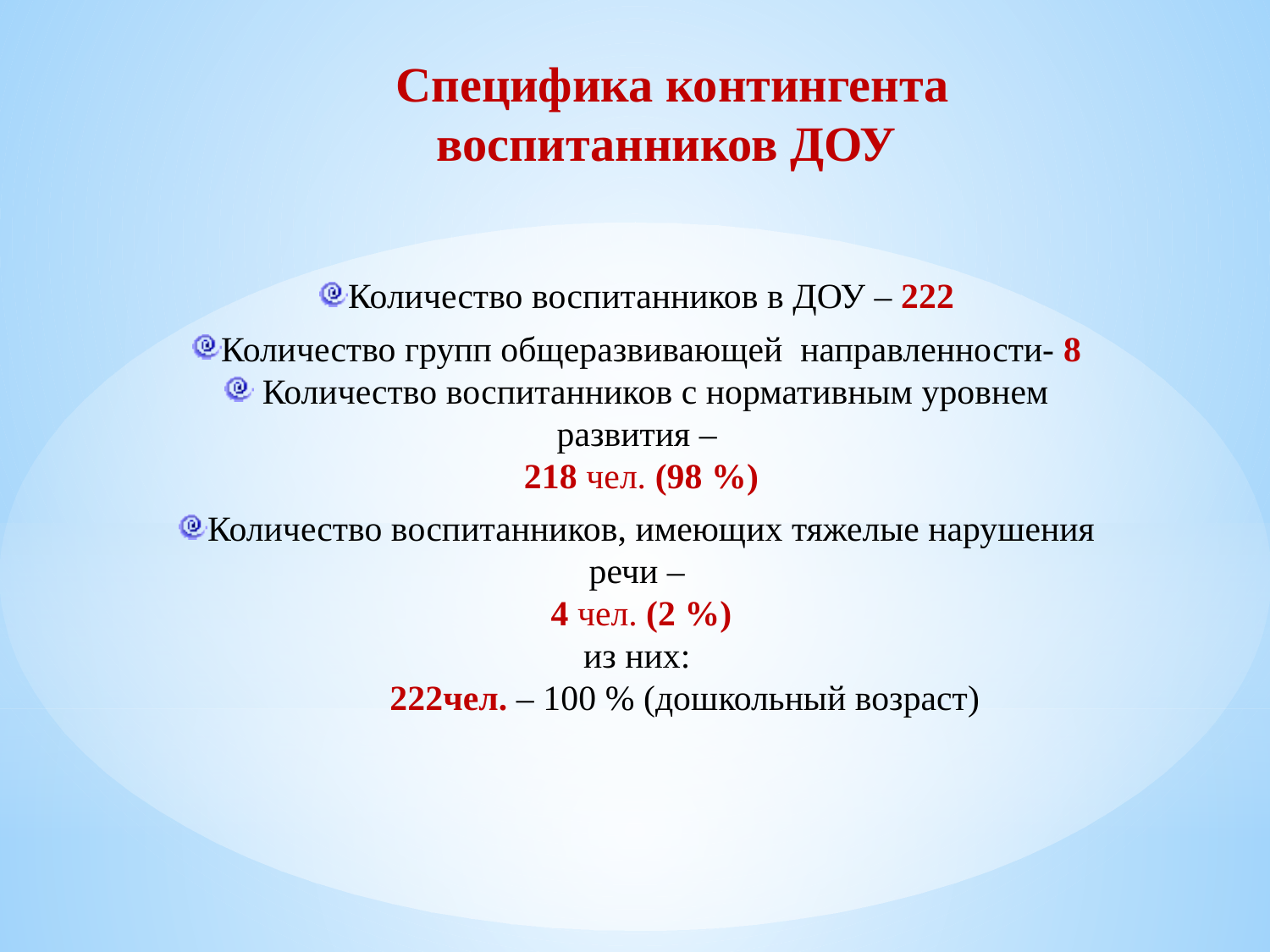

Специфика контингента воспитанников ДОУ
Количество воспитанников в ДОУ – 222
Количество групп общеразвивающей  направленности- 8
 Количество воспитанников с нормативным уровнем развития –
 218 чел. (98 %)
Количество воспитанников, имеющих тяжелые нарушения речи –
 4 чел. (2 %)
из них:
                          222чел. – 100 % (дошкольный возраст)